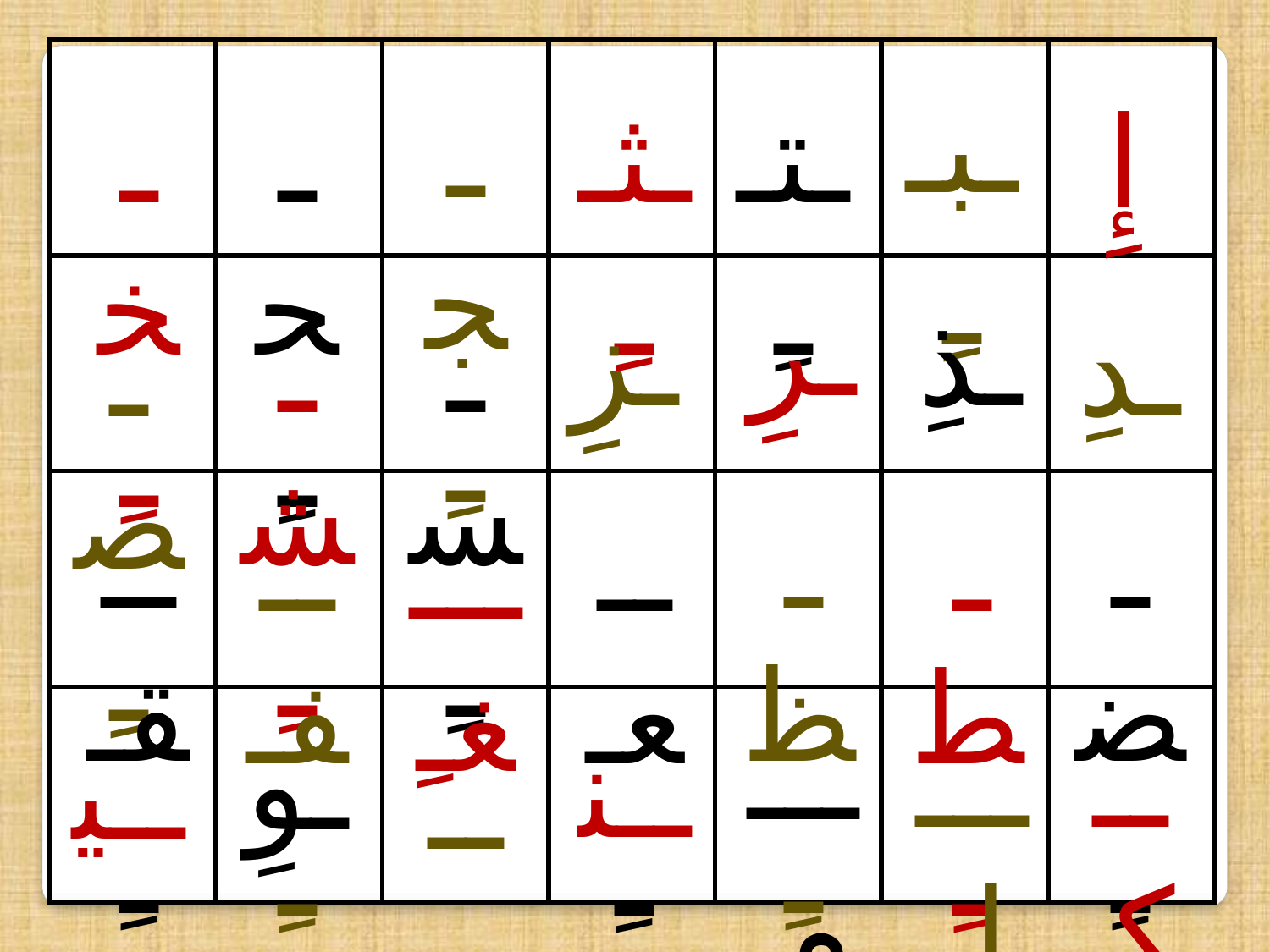

|  |  |  |  |  |  |  |
| --- | --- | --- | --- | --- | --- | --- |
|  |  |  |  |  |  |  |
|  |  |  |  |  |  |  |
|  |  |  |  |  |  |  |
ـبــِ
ـجـِ
ـخـِ
ـحـِ
ـثــِ
ـتــِ
إِ
ـرِ
ـزِ
ـذِ
ـشـِ
ـسـِ
ـدِ
ـصـِ
ــقــِ
ـظـِ
ـضـِ
ــفــِ
ــعــِ
ـطـِ
ـــغـِ
ـــمـِ
ـــلــِ
ــكـِ
ـوِ
ــنــِ
ــيــِ
ــهــِ